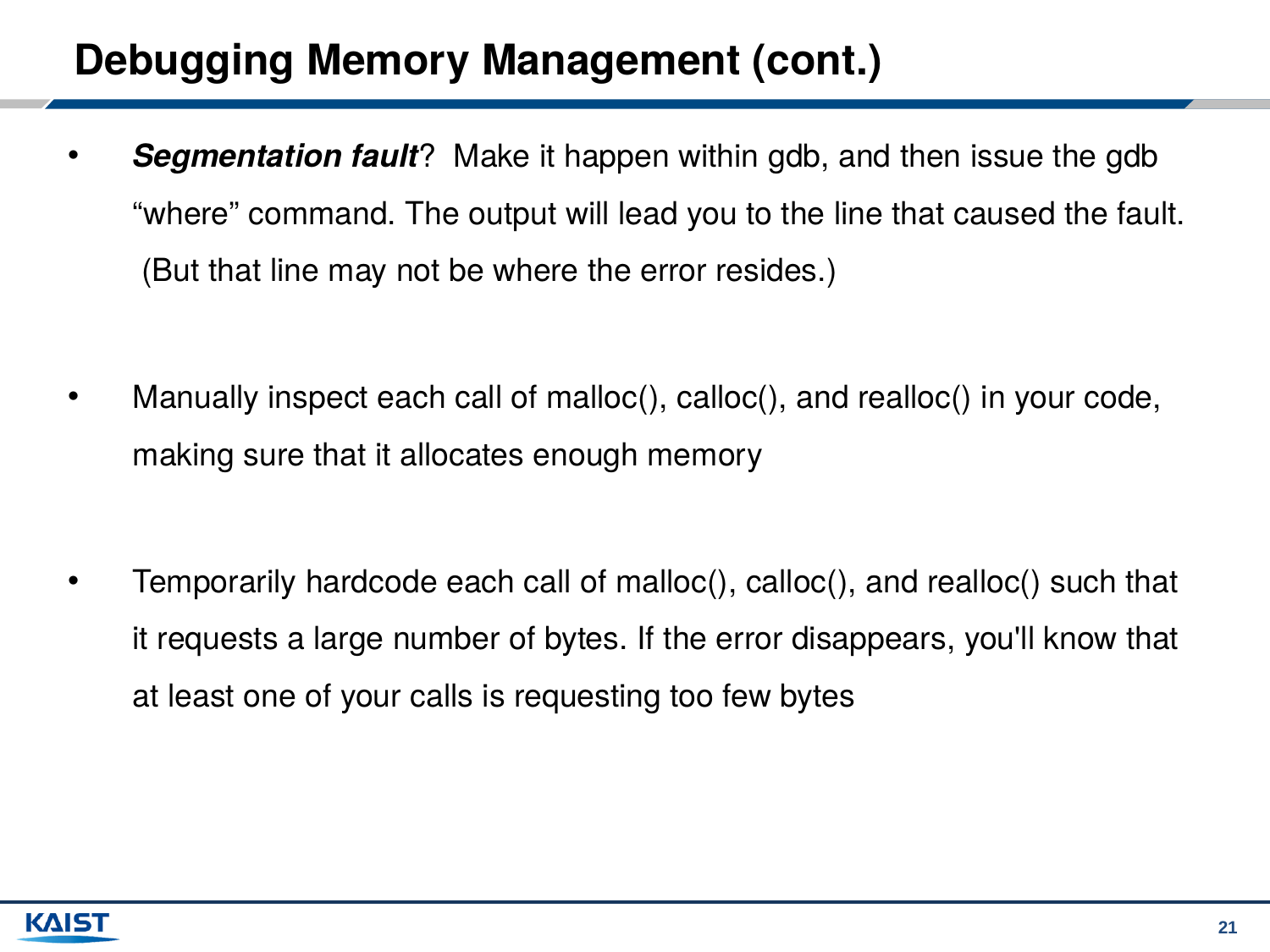

# Debugging Memory Management (cont.)
Segmentation fault?  Make it happen within gdb, and then issue the gdb “where” command. The output will lead you to the line that caused the fault.  (But that line may not be where the error resides.)

Manually inspect each call of malloc(), calloc(), and realloc() in your code, making sure that it allocates enough memory

Temporarily hardcode each call of malloc(), calloc(), and realloc() such that it requests a large number of bytes. If the error disappears, you'll know that at least one of your calls is requesting too few bytes